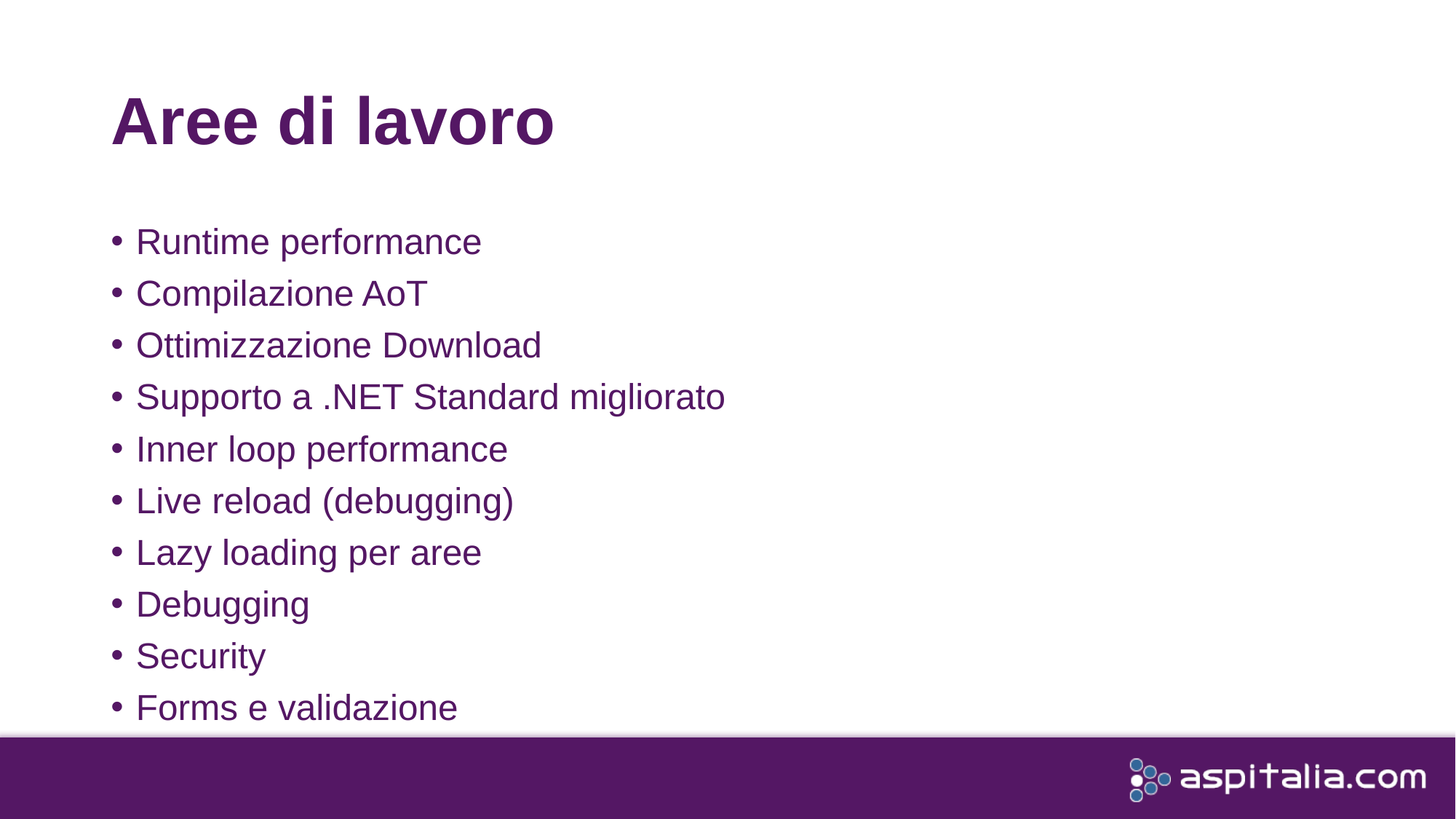

# Aree di lavoro
Runtime performance
Compilazione AoT
Ottimizzazione Download
Supporto a .NET Standard migliorato
Inner loop performance
Live reload (debugging)
Lazy loading per aree
Debugging
Security
Forms e validazione